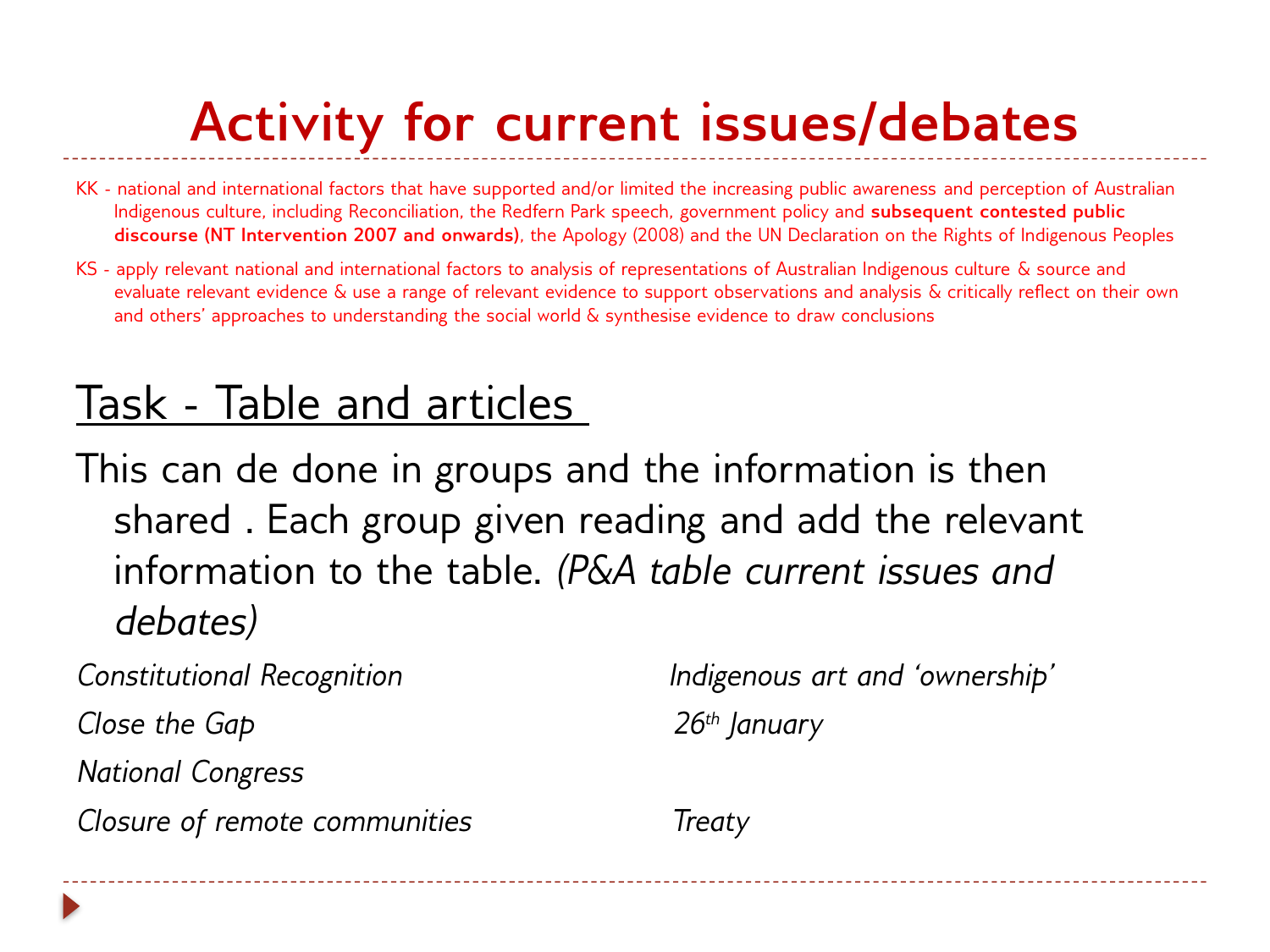

# Activity for current issues/debates
KK - national and international factors that have supported and/or limited the increasing public awareness and perception of Australian Indigenous culture, including Reconciliation, the Redfern Park speech, government policy and subsequent contested public discourse (NT Intervention 2007 and onwards), the Apology (2008) and the UN Declaration on the Rights of Indigenous Peoples
KS - apply relevant national and international factors to analysis of representations of Australian Indigenous culture & source and evaluate relevant evidence & use a range of relevant evidence to support observations and analysis & critically reflect on their own and others’ approaches to understanding the social world & synthesise evidence to draw conclusions

Task - Table and articles
This can de done in groups and the information is then shared . Each group given reading and add the relevant information to the table. (P&A table current issues and debates)
Constitutional Recognition                            Indigenous art and ‘ownership’
Close the Gap                                            26th January
National Congress
Closure of remote communities                     Treaty